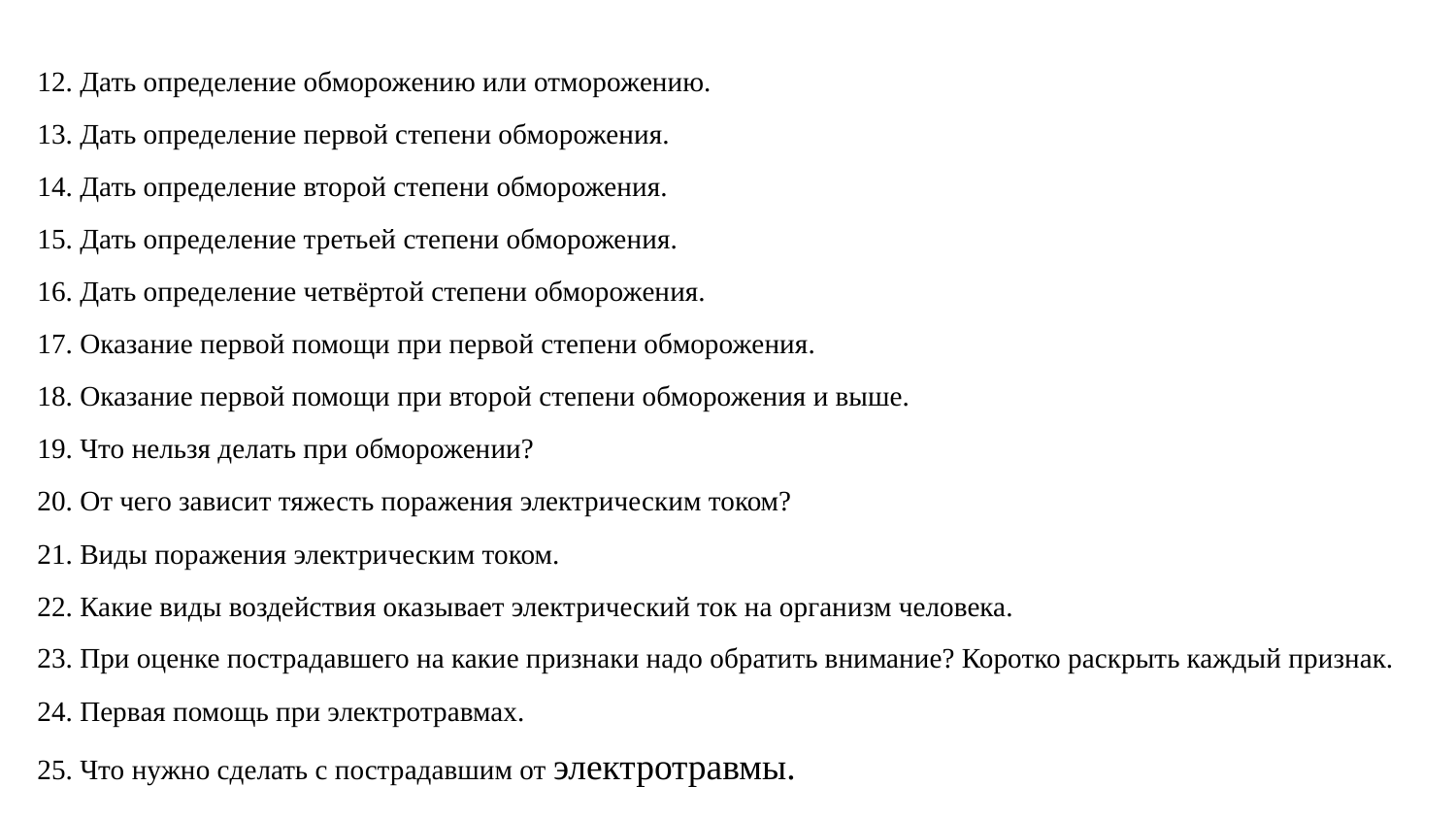

12. Дать определение обморожению или отморожению.
13. Дать определение первой степени обморожения.
14. Дать определение второй степени обморожения.
15. Дать определение третьей степени обморожения.
16. Дать определение четвёртой степени обморожения.
17. Оказание первой помощи при первой степени обморожения.
18. Оказание первой помощи при второй степени обморожения и выше.
19. Что нельзя делать при обморожении?
20. От чего зависит тяжесть поражения электрическим током?
21. Виды поражения электрическим током.
22. Какие виды воздействия оказывает электрический ток на организм человека.
23. При оценке пострадавшего на какие признаки надо обратить внимание? Коротко раскрыть каждый признак.
24. Первая помощь при электротравмах.
25. Что нужно сделать с пострадавшим от электротравмы.